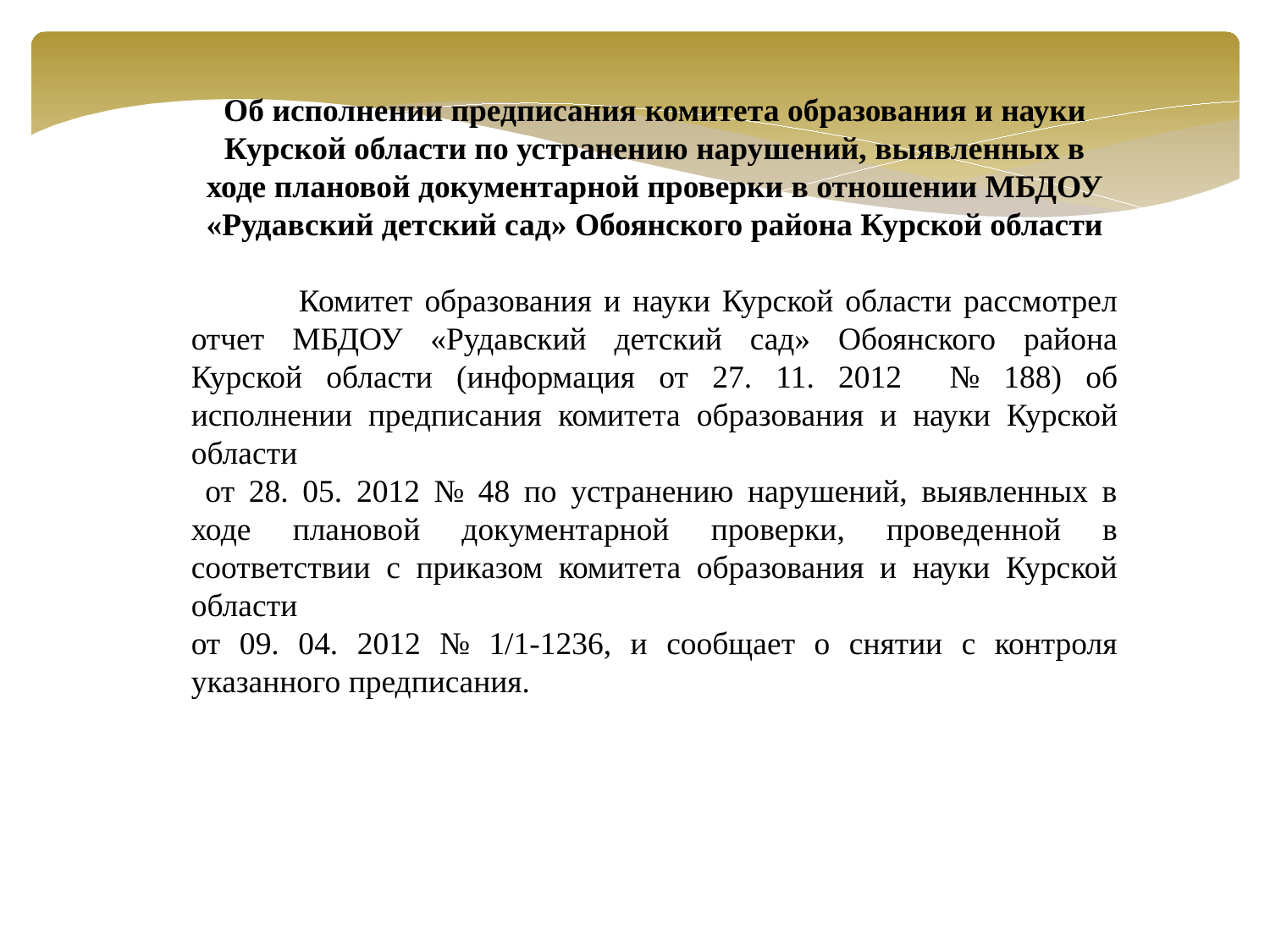

Об исполнении предписания комитета образования и науки Курской области по устранению нарушений, выявленных в ходе плановой документарной проверки в отношении МБДОУ «Рудавский детский сад» Обоянского района Курской области

         Комитет образования и науки Курской области рассмотрел отчет МБДОУ «Рудавский детский сад» Обоянского района Курской области (информация от 27. 11. 2012  № 188) об исполнении предписания комитета образования и науки Курской области
 от 28. 05. 2012 № 48 по устранению нарушений, выявленных в ходе плановой документарной проверки, проведенной в соответствии с приказом комитета образования и науки Курской области
от 09. 04. 2012 № 1/1-1236, и сообщает о снятии с контроля указанного предписания.